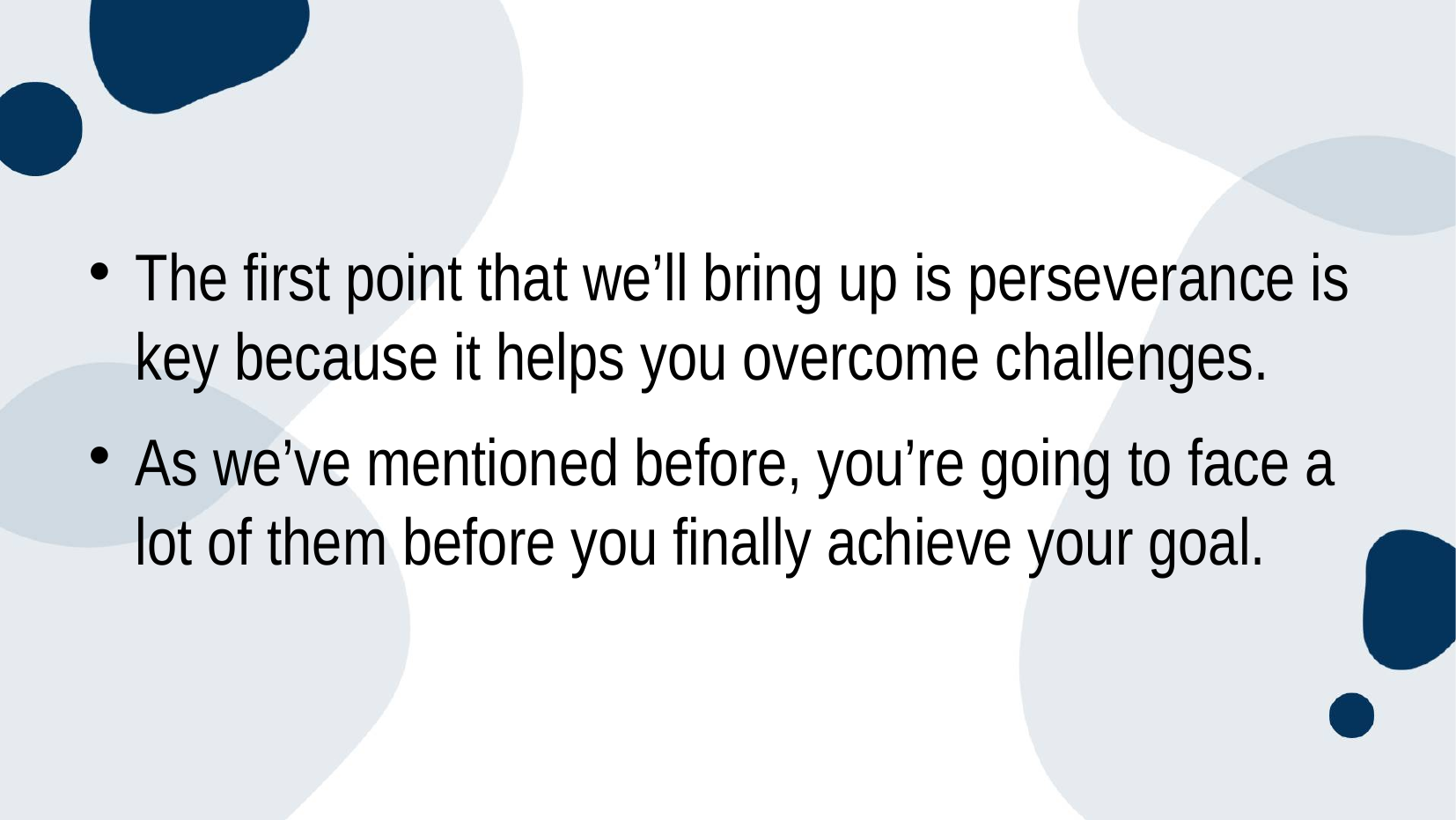

#
The first point that we’ll bring up is perseverance is key because it helps you overcome challenges.
As we’ve mentioned before, you’re going to face a lot of them before you finally achieve your goal.